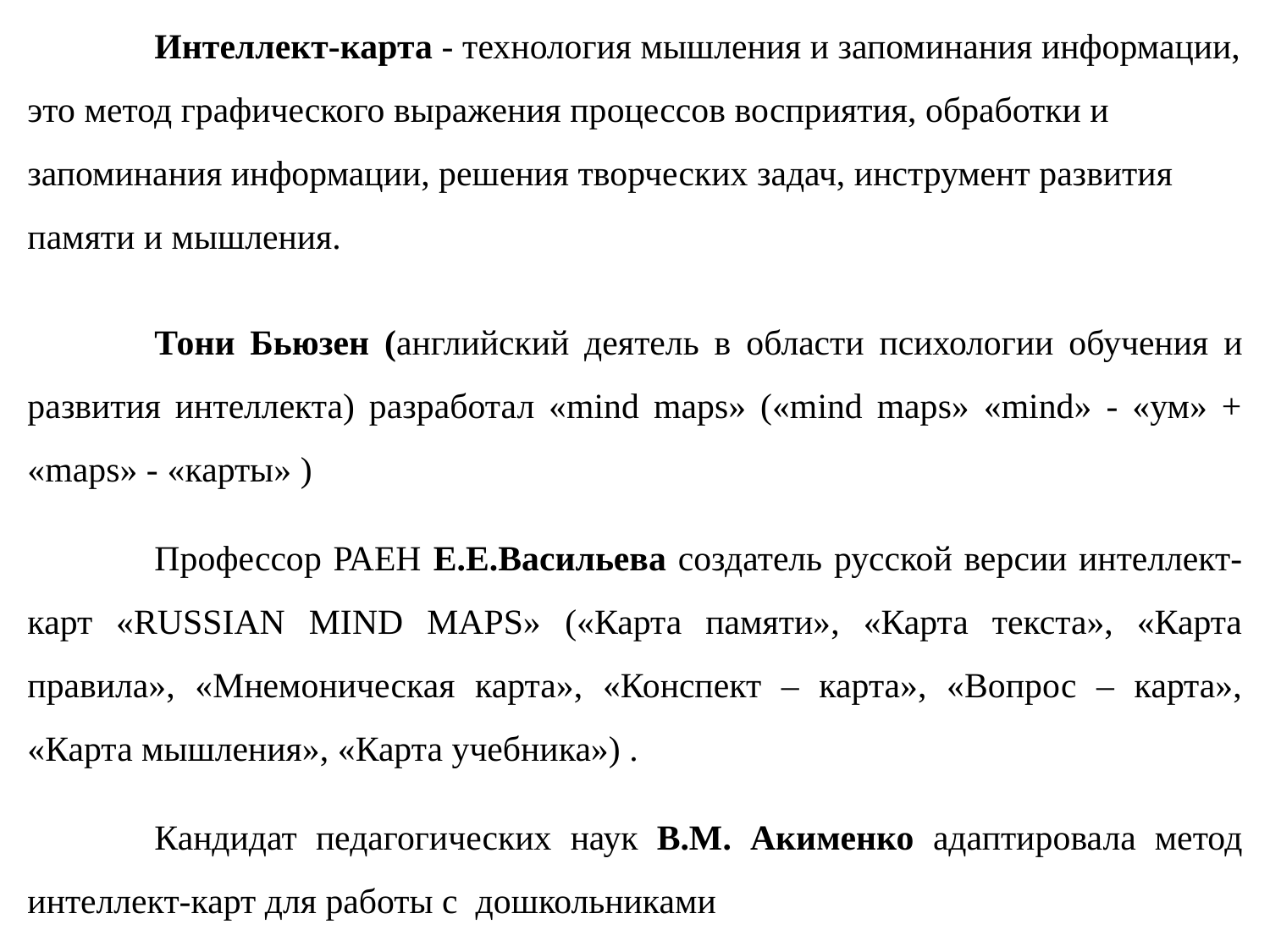

Интеллект-карта - технология мышления и запоминания информации, это метод графического выражения процессов восприятия, обработки и запоминания информации, решения творческих задач, инструмент развития памяти и мышления.

	Тони Бьюзен (английский деятель в области психологии обучения и развития интеллекта) разработал «mind maps» («mind maps» «mind» - «ум» + «maps» - «карты» )

	Профессор РАЕН Е.Е.Васильева создатель русской версии интеллект-карт «RUSSIAN MIND MAPS» («Карта памяти», «Карта текста», «Карта правила», «Мнемоническая карта», «Конспект – карта», «Вопрос – карта», «Карта мышления», «Карта учебника») .

	Кандидат педагогических наук В.М. Акименко адаптировала метод интеллект-карт для работы с  дошкольниками